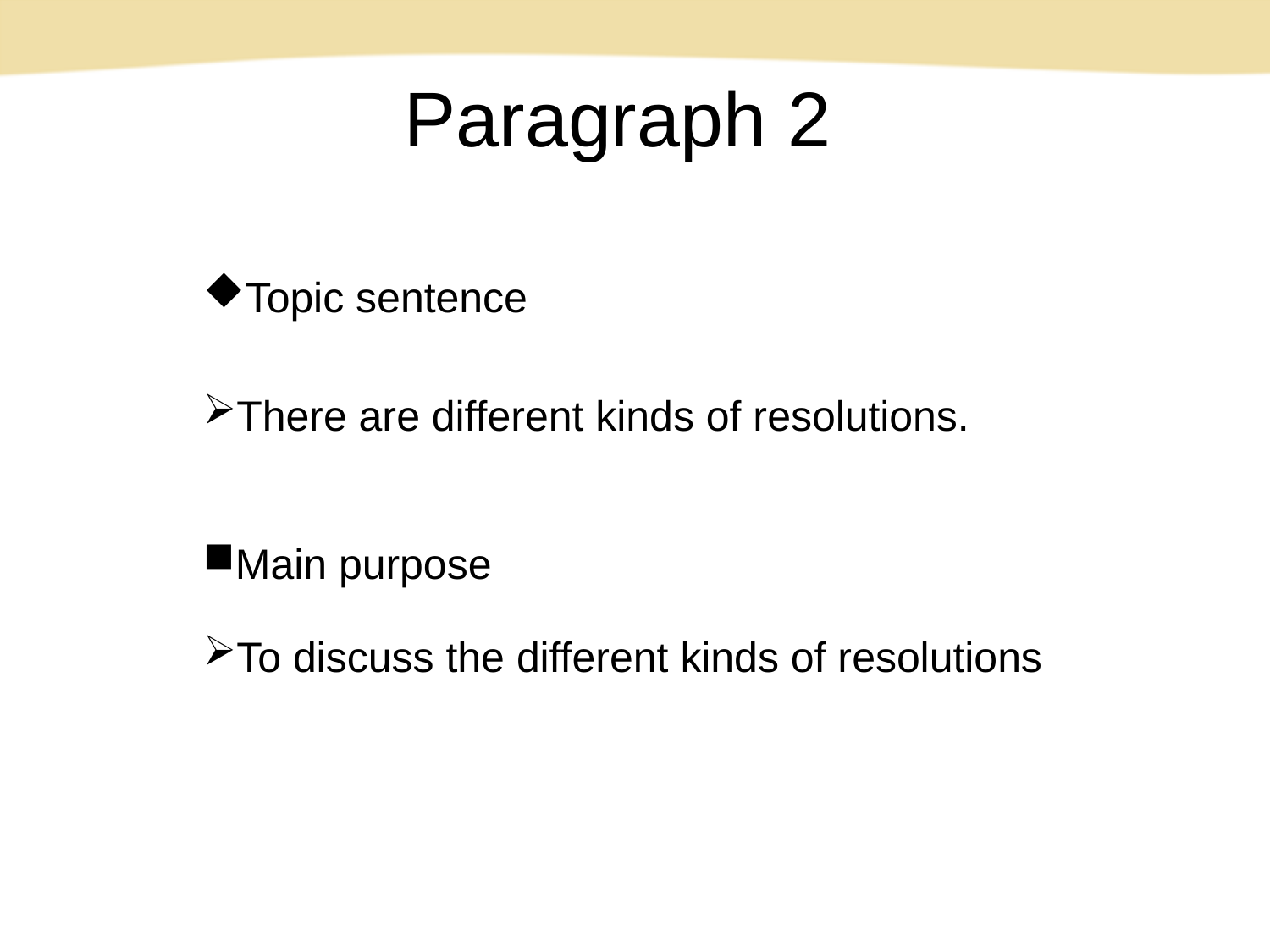

Paragraph 2
Topic sentence
There are different kinds of resolutions.
Main purpose
To discuss the different kinds of resolutions